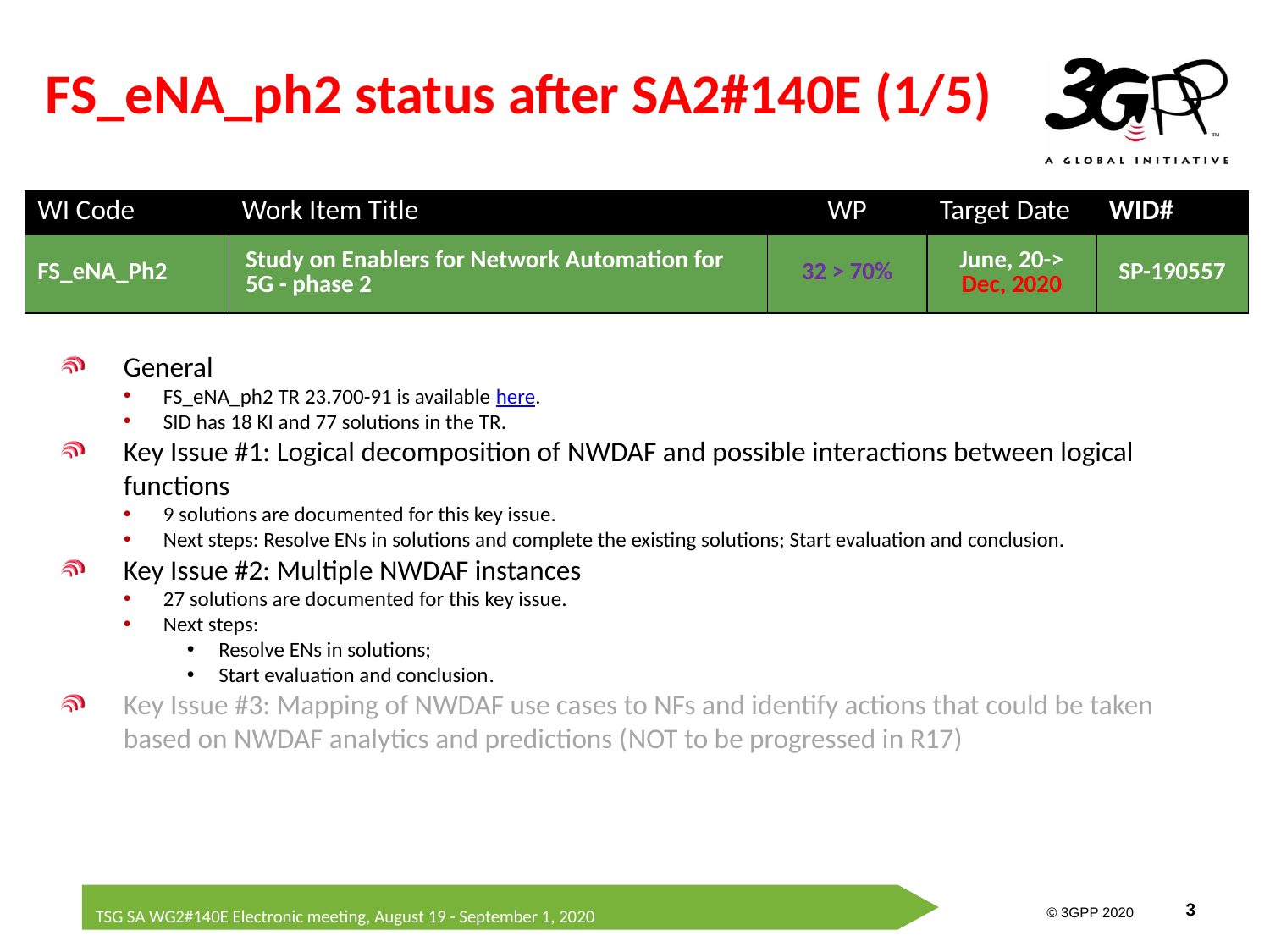

# FS_eNA_ph2 status after SA2#140E (1/5)
| WI Code | Work Item Title | WP | Target Date | WID# |
| --- | --- | --- | --- | --- |
| FS\_eNA\_Ph2 | Study on Enablers for Network Automation for 5G - phase 2 | 32 > 70% | June, 20-> Dec, 2020 | SP-190557 |
General
FS_eNA_ph2 TR 23.700-91 is available here.
SID has 18 KI and 77 solutions in the TR.
Key Issue #1: Logical decomposition of NWDAF and possible interactions between logical functions
9 solutions are documented for this key issue.
Next steps: Resolve ENs in solutions and complete the existing solutions; Start evaluation and conclusion.
Key Issue #2: Multiple NWDAF instances
27 solutions are documented for this key issue.
Next steps:
Resolve ENs in solutions;
Start evaluation and conclusion.
Key Issue #3: Mapping of NWDAF use cases to NFs and identify actions that could be taken based on NWDAF analytics and predictions (NOT to be progressed in R17)